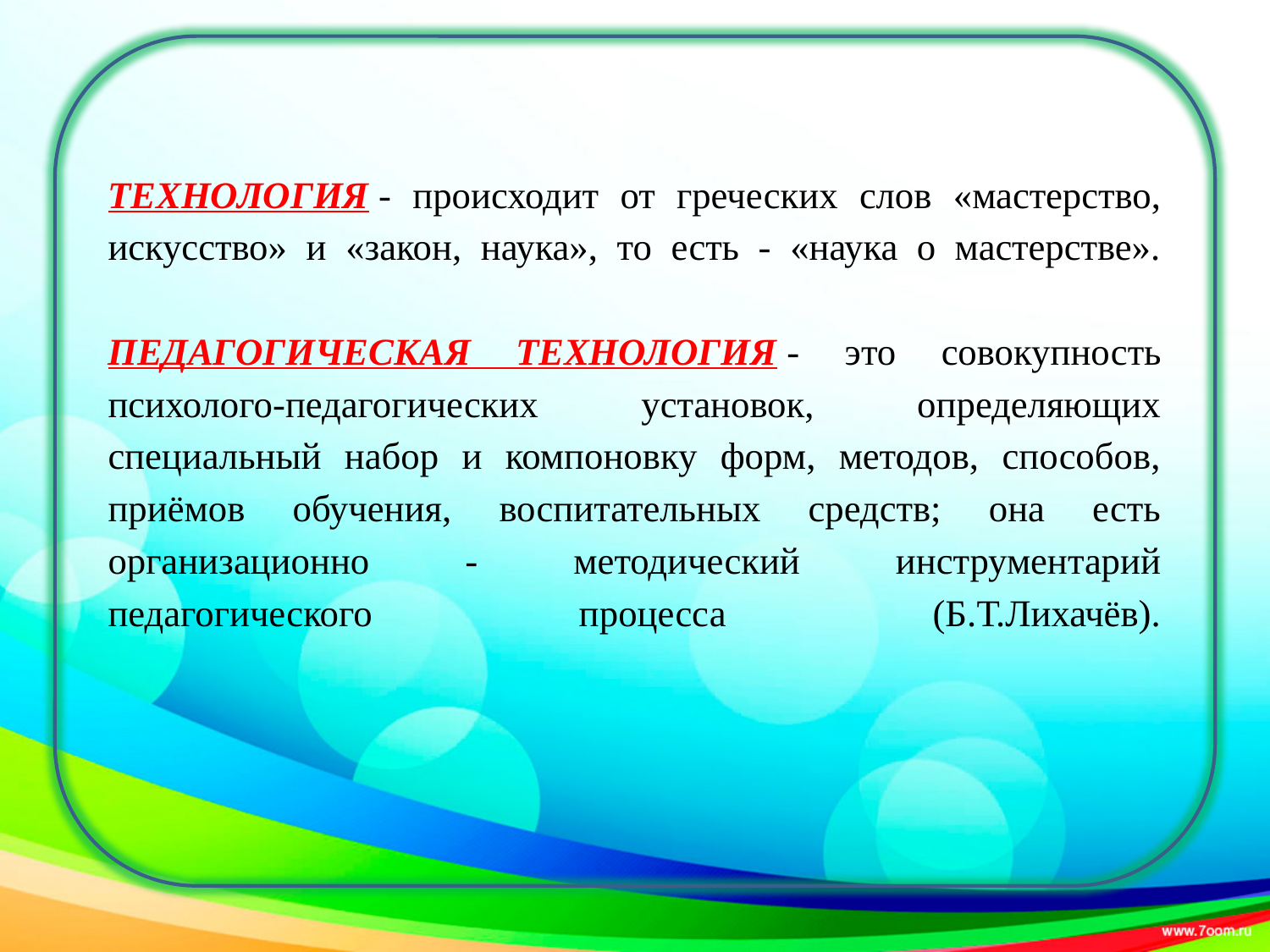

# ТЕХНОЛОГИЯ - происходит от греческих слов «мастерство, искусство» и «закон, наука», то есть - «наука о мастерстве». ПЕДАГОГИЧЕСКАЯ ТЕХНОЛОГИЯ - это совокупность психолого-педагогических установок, определяющих специальный набор и компоновку форм, методов, способов, приёмов обучения, воспитательных средств; она есть организационно - методический инструментарий педагогического процесса (Б.Т.Лихачёв).